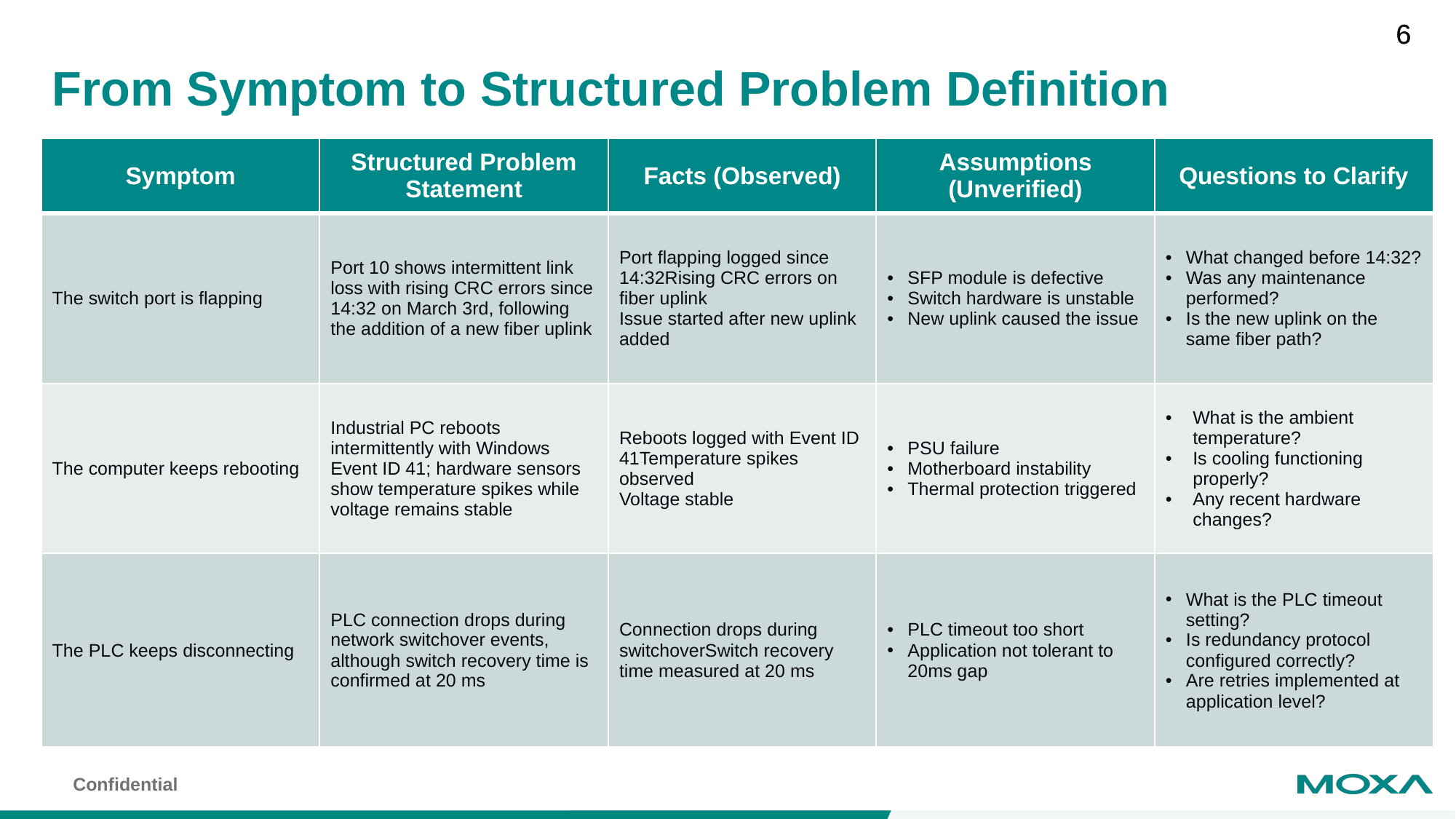

# From Symptom to Structured Problem Definition
| Symptom | Structured Problem Statement | Facts (Observed) | Assumptions (Unverified) | Questions to Clarify |
| --- | --- | --- | --- | --- |
| The switch port is flapping | Port 10 shows intermittent link loss with rising CRC errors since 14:32 on March 3rd, following the addition of a new fiber uplink | Port flapping logged since 14:32Rising CRC errors on fiber uplink Issue started after new uplink added | SFP module is defective Switch hardware is unstable New uplink caused the issue | What changed before 14:32? Was any maintenance performed? Is the new uplink on the same fiber path? |
| The computer keeps rebooting | Industrial PC reboots intermittently with Windows Event ID 41; hardware sensors show temperature spikes while voltage remains stable | Reboots logged with Event ID 41Temperature spikes observed Voltage stable | PSU failure Motherboard instability Thermal protection triggered | What is the ambient temperature? Is cooling functioning properly? Any recent hardware changes? |
| The PLC keeps disconnecting | PLC connection drops during network switchover events, although switch recovery time is confirmed at 20 ms | Connection drops during switchoverSwitch recovery time measured at 20 ms | PLC timeout too short Application not tolerant to 20ms gap | What is the PLC timeout setting? Is redundancy protocol configured correctly? Are retries implemented at application level? |